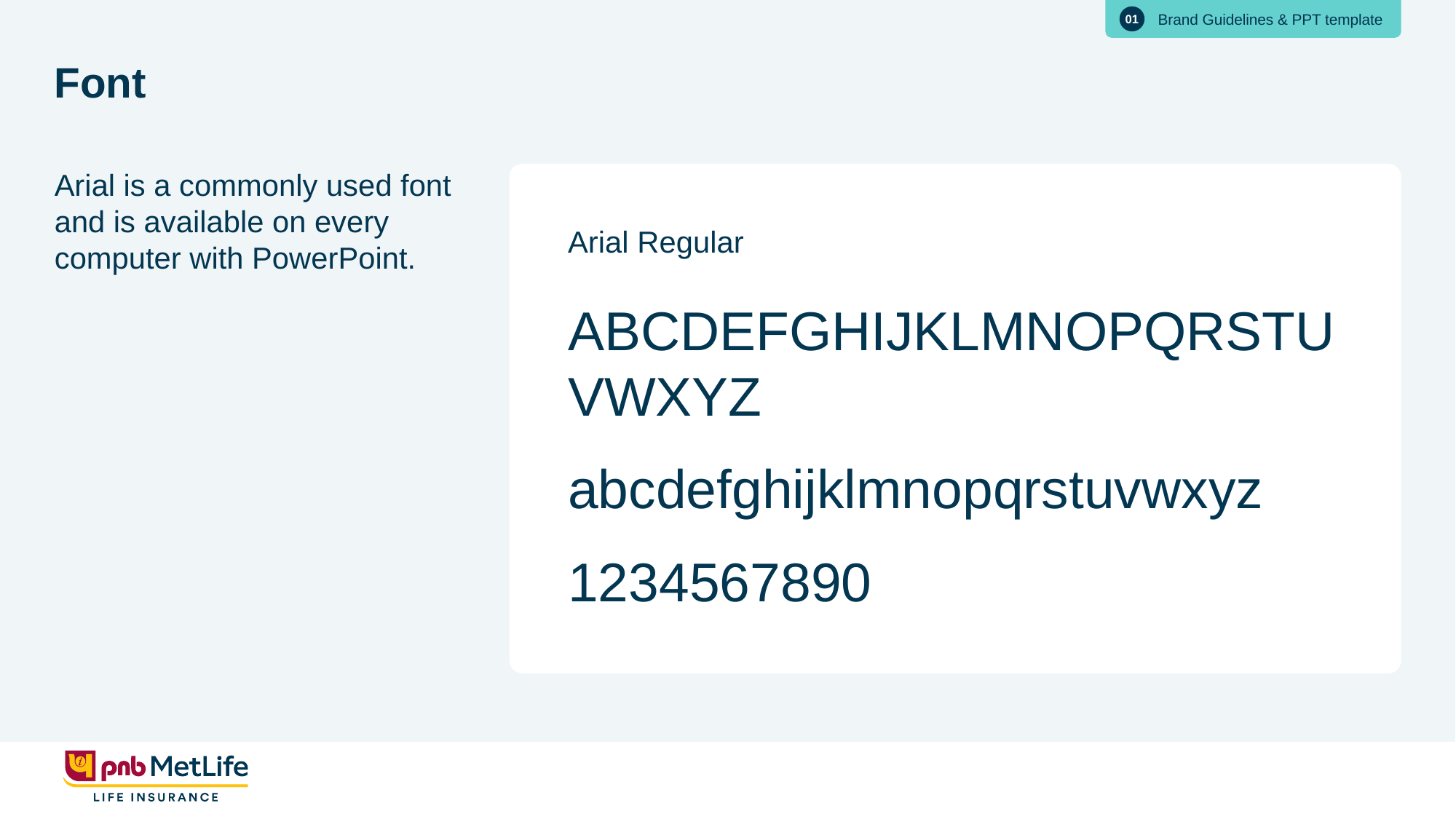

01
Brand Guidelines & PPT template
# Font

Arial is a commonly used font and is available on every computer with PowerPoint.

Arial Regular
ABCDEFGHIJKLMNOPQRSTUVWXYZ
abcdefghijklmnopqrstuvwxyz
1234567890